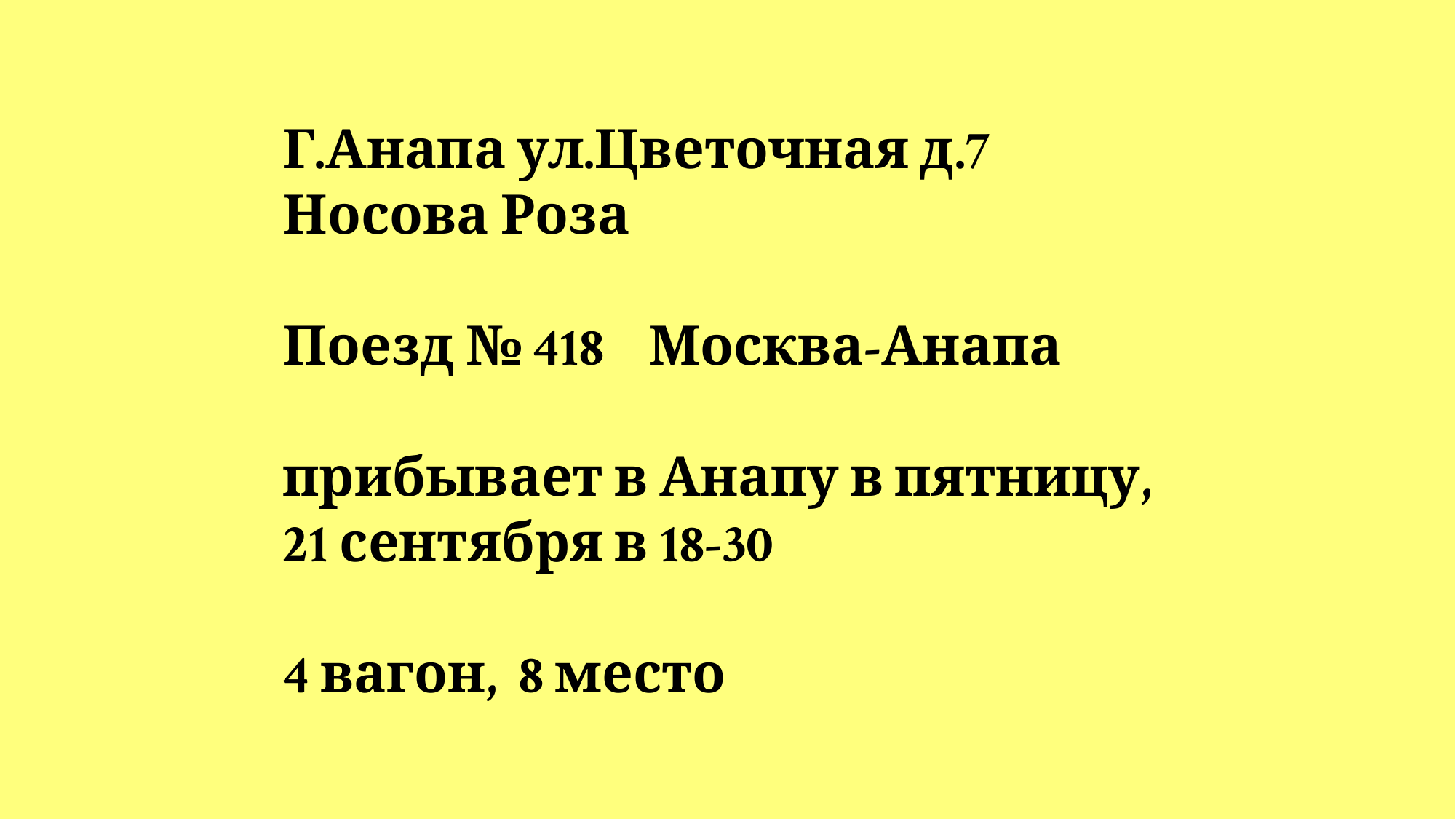

Г.Анапа ул.Цветочная д.7
Носова Роза

Поезд № 418    Москва-Анапа

прибывает в Анапу в пятницу,
21 сентября в 18-30

4 вагон,  8 место